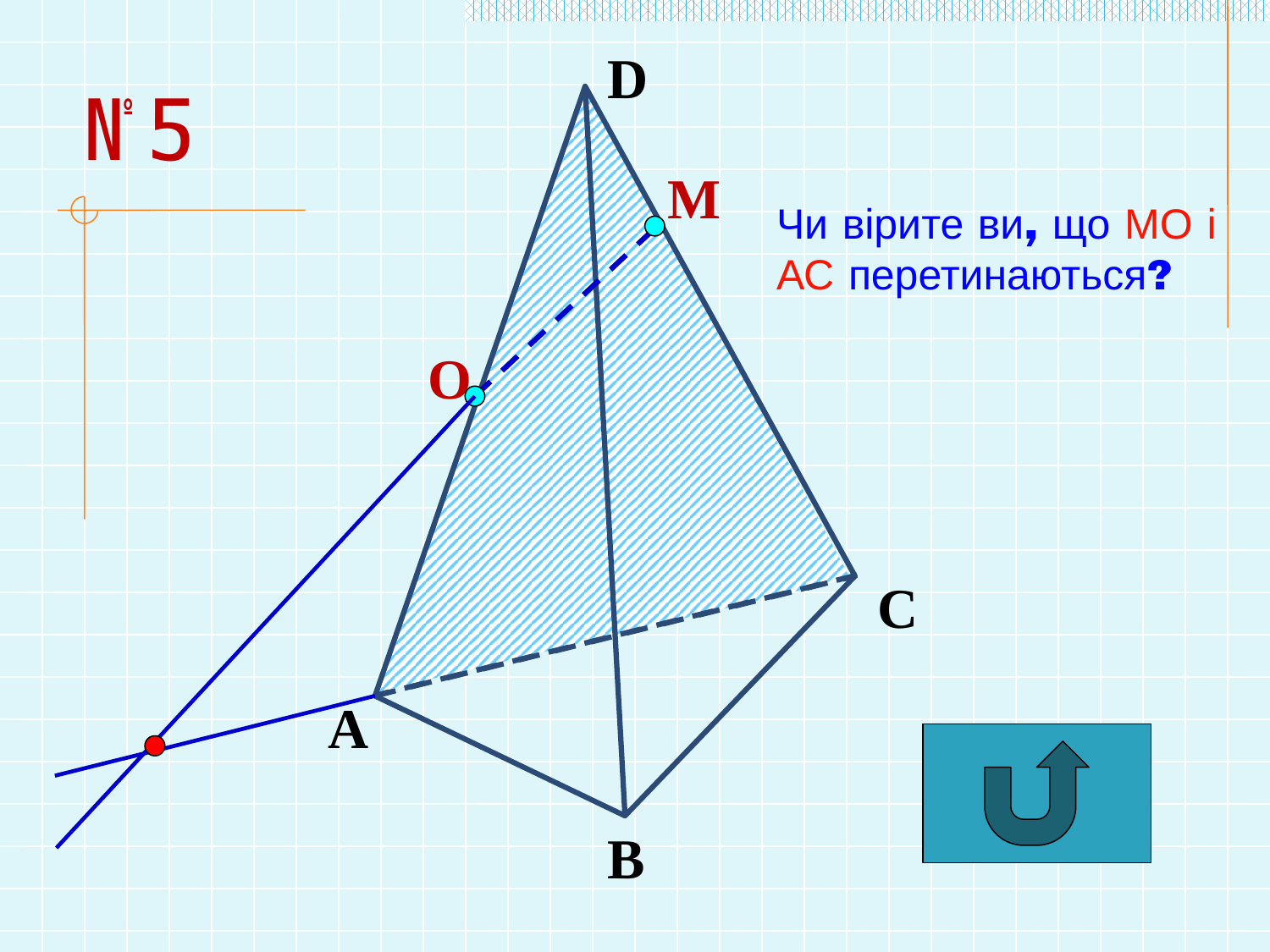

D
№5

Чи вірите ви, що МО і АС перетинаються?

М

О

С

А

В